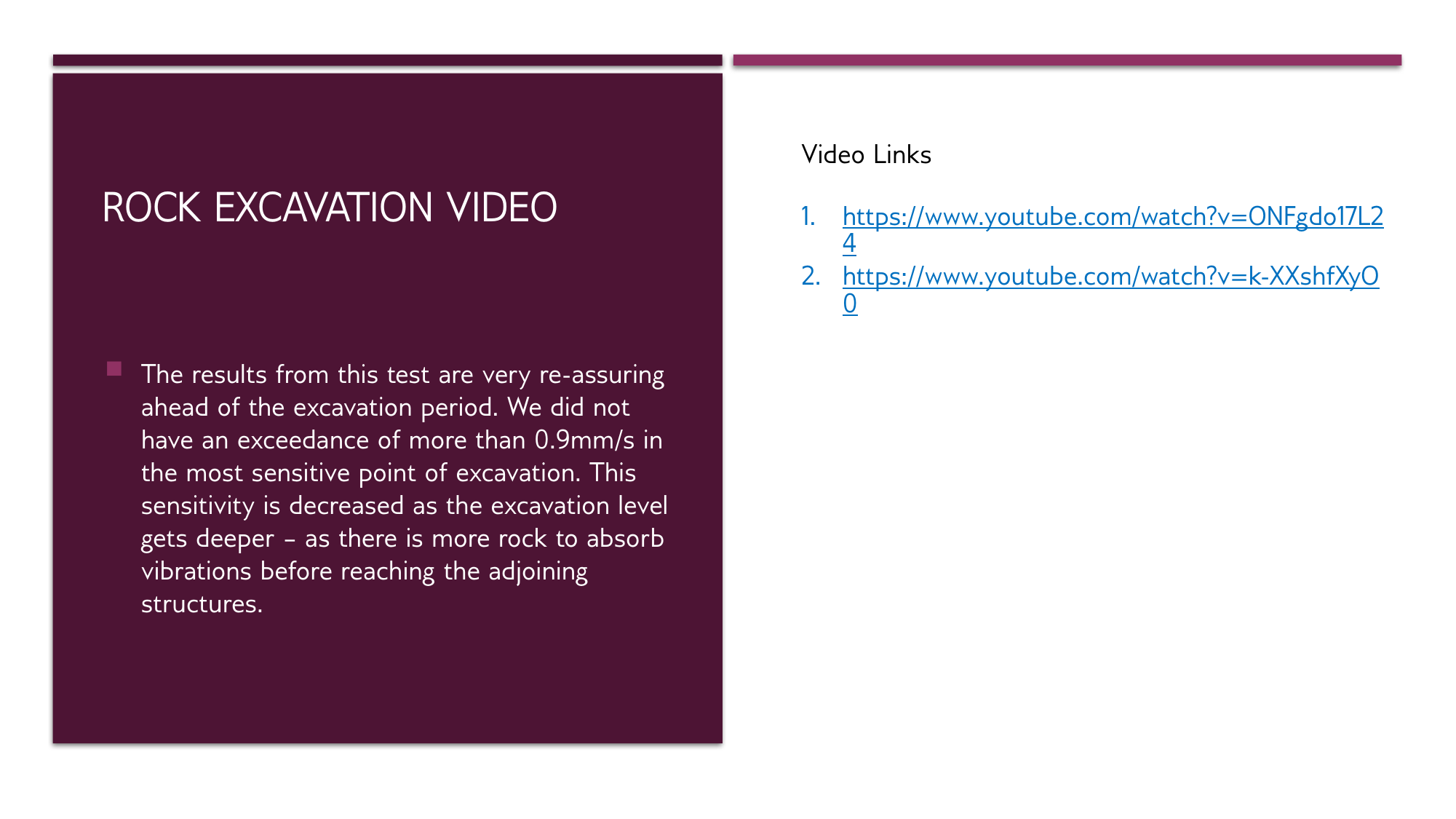

# Rock Excavation Video
Video Links
https://www.youtube.com/watch?v=ONFgdo17L24
https://www.youtube.com/watch?v=k-XXshfXyO0
The results from this test are very re-assuring ahead of the excavation period. We did not have an exceedance of more than 0.9mm/s in the most sensitive point of excavation. This sensitivity is decreased as the excavation level gets deeper – as there is more rock to absorb vibrations before reaching the adjoining structures.